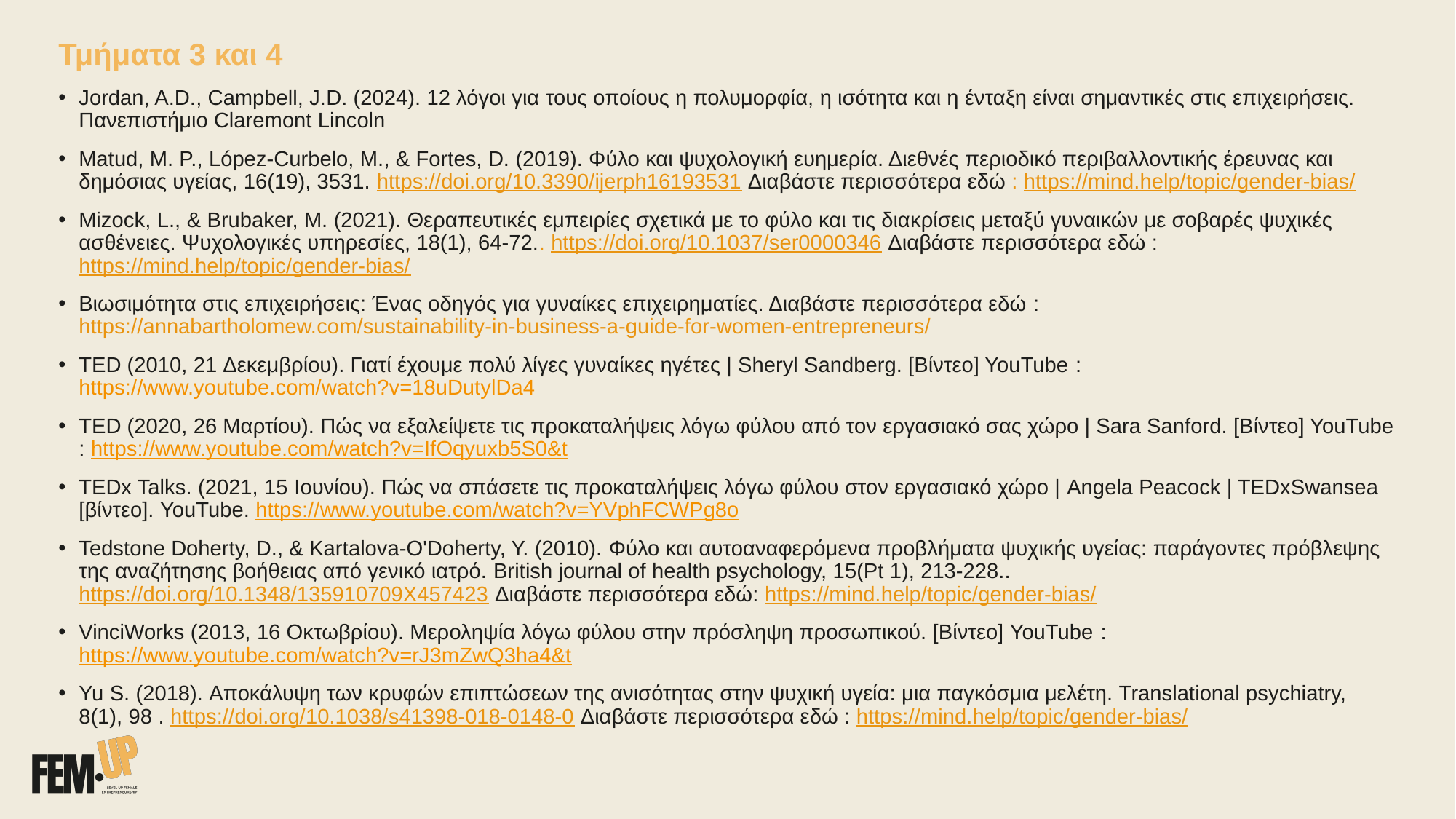

Τμήματα 3 και 4
Jordan, A.D., Campbell, J.D. (2024). 12 λόγοι για τους οποίους η πολυμορφία, η ισότητα και η ένταξη είναι σημαντικές στις επιχειρήσεις. Πανεπιστήμιο Claremont Lincoln
Matud, M. P., López-Curbelo, M., & Fortes, D. (2019). Φύλο και ψυχολογική ευημερία. Διεθνές περιοδικό περιβαλλοντικής έρευνας και δημόσιας υγείας, 16(19), 3531. https://doi.org/10.3390/ijerph16193531 Διαβάστε περισσότερα εδώ : https://mind.help/topic/gender-bias/
Mizock, L., & Brubaker, M. (2021). Θεραπευτικές εμπειρίες σχετικά με το φύλο και τις διακρίσεις μεταξύ γυναικών με σοβαρές ψυχικές ασθένειες. Ψυχολογικές υπηρεσίες, 18(1), 64-72.. https://doi.org/10.1037/ser0000346 Διαβάστε περισσότερα εδώ : https://mind.help/topic/gender-bias/
Βιωσιμότητα στις επιχειρήσεις: Ένας οδηγός για γυναίκες επιχειρηματίες. Διαβάστε περισσότερα εδώ : https://annabartholomew.com/sustainability-in-business-a-guide-for-women-entrepreneurs/
TED (2010, 21 Δεκεμβρίου). Γιατί έχουμε πολύ λίγες γυναίκες ηγέτες | Sheryl Sandberg. [Βίντεο] YouTube : https://www.youtube.com/watch?v=18uDutylDa4
TED (2020, 26 Μαρτίου). Πώς να εξαλείψετε τις προκαταλήψεις λόγω φύλου από τον εργασιακό σας χώρο | Sara Sanford. [Βίντεο] YouTube : https://www.youtube.com/watch?v=IfOqyuxb5S0&t
TEDx Talks. (2021, 15 Ιουνίου). Πώς να σπάσετε τις προκαταλήψεις λόγω φύλου στον εργασιακό χώρο | Angela Peacock | TEDxSwansea [βίντεο]. YouTube. https://www.youtube.com/watch?v=YVphFCWPg8o
Tedstone Doherty, D., & Kartalova-O'Doherty, Y. (2010). Φύλο και αυτοαναφερόμενα προβλήματα ψυχικής υγείας: παράγοντες πρόβλεψης της αναζήτησης βοήθειας από γενικό ιατρό. British journal of health psychology, 15(Pt 1), 213-228.. https://doi.org/10.1348/135910709X457423 Διαβάστε περισσότερα εδώ: https://mind.help/topic/gender-bias/
VinciWorks (2013, 16 Οκτωβρίου). Μεροληψία λόγω φύλου στην πρόσληψη προσωπικού. [Βίντεο] YouTube : https://www.youtube.com/watch?v=rJ3mZwQ3ha4&t
Yu S. (2018). Αποκάλυψη των κρυφών επιπτώσεων της ανισότητας στην ψυχική υγεία: μια παγκόσμια μελέτη. Translational psychiatry, 8(1), 98 . https://doi.org/10.1038/s41398-018-0148-0 Διαβάστε περισσότερα εδώ : https://mind.help/topic/gender-bias/